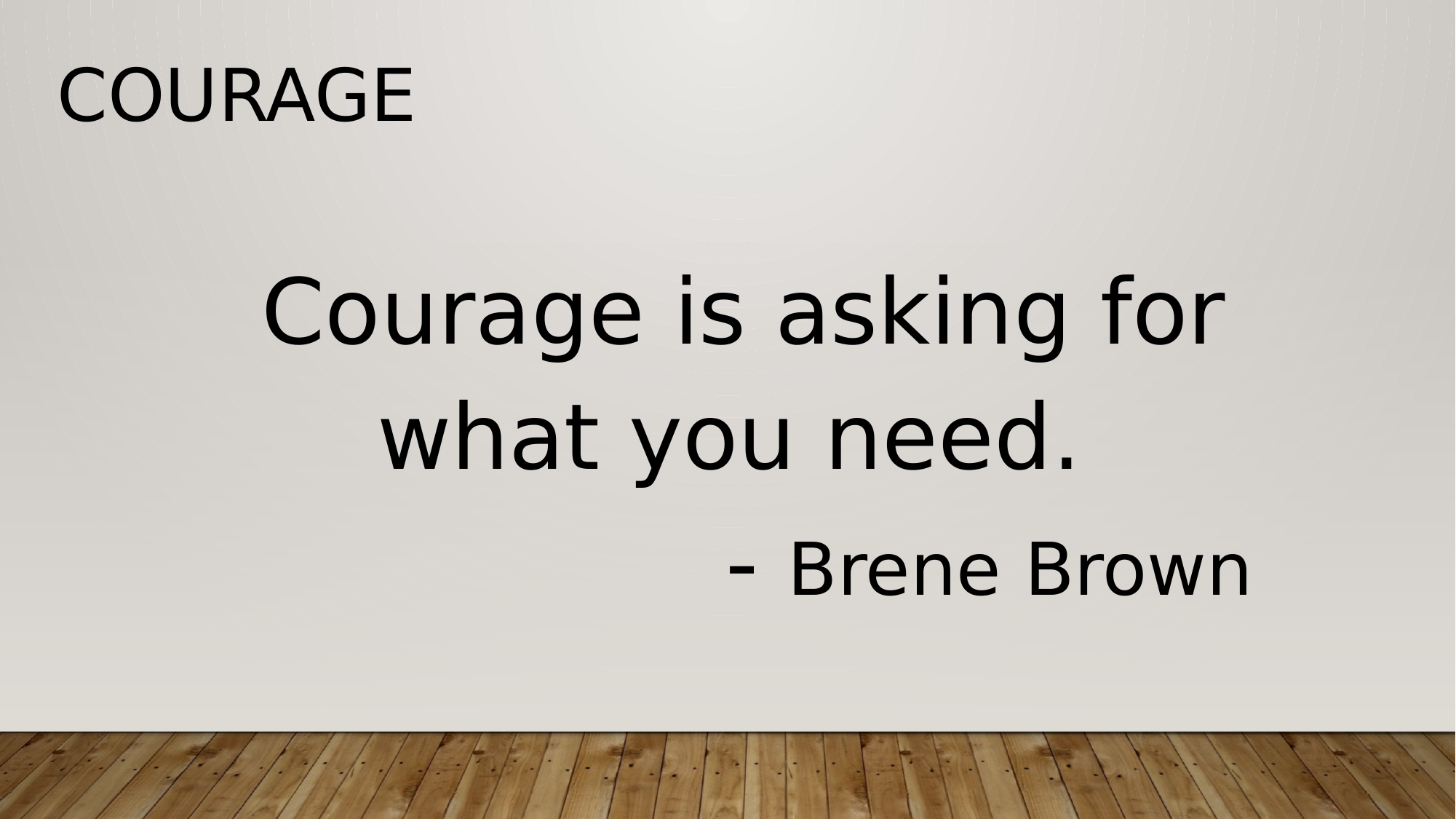

# CouRage
Courage is asking for what you need.
- Brene Brown